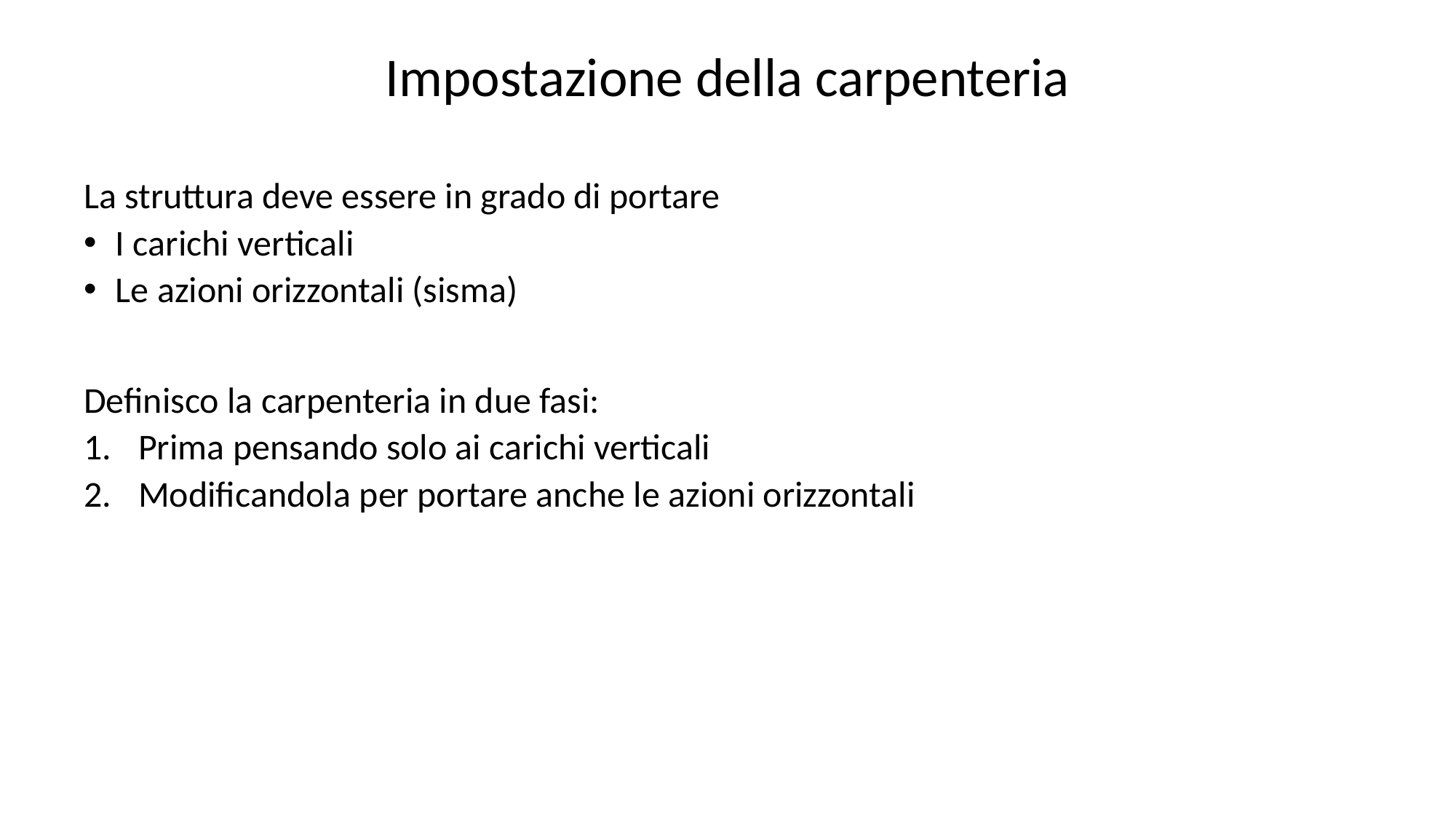

# Impostazione della carpenteria
La struttura deve essere in grado di portare
I carichi verticali
Le azioni orizzontali (sisma)
Definisco la carpenteria in due fasi:
Prima pensando solo ai carichi verticali
Modificandola per portare anche le azioni orizzontali